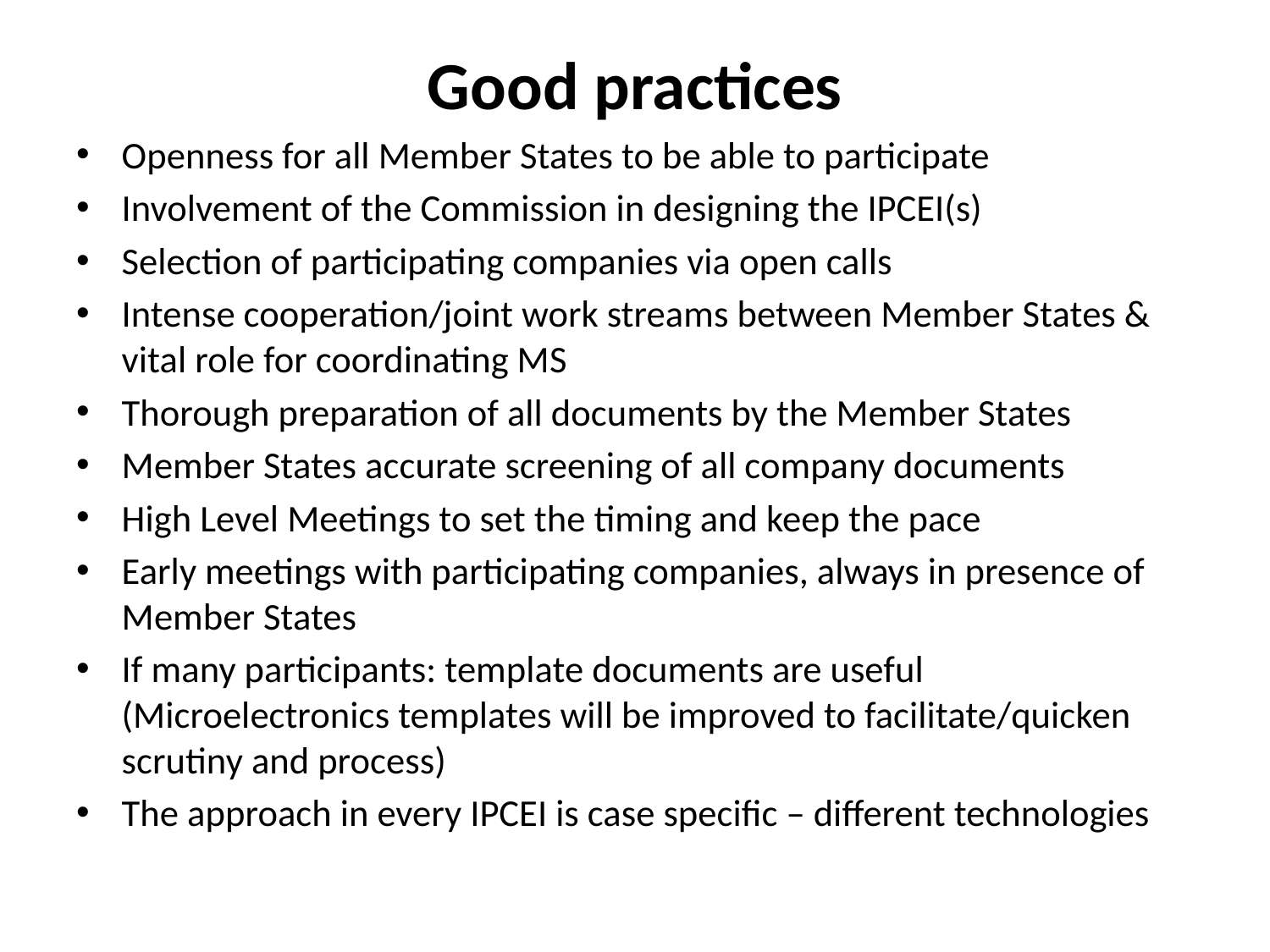

Good practices
Openness for all Member States to be able to participate
Involvement of the Commission in designing the IPCEI(s)
Selection of participating companies via open calls
Intense cooperation/joint work streams between Member States & vital role for coordinating MS
Thorough preparation of all documents by the Member States
Member States accurate screening of all company documents
High Level Meetings to set the timing and keep the pace
Early meetings with participating companies, always in presence of Member States
If many participants: template documents are useful (Microelectronics templates will be improved to facilitate/quicken scrutiny and process)
The approach in every IPCEI is case specific – different technologies

#